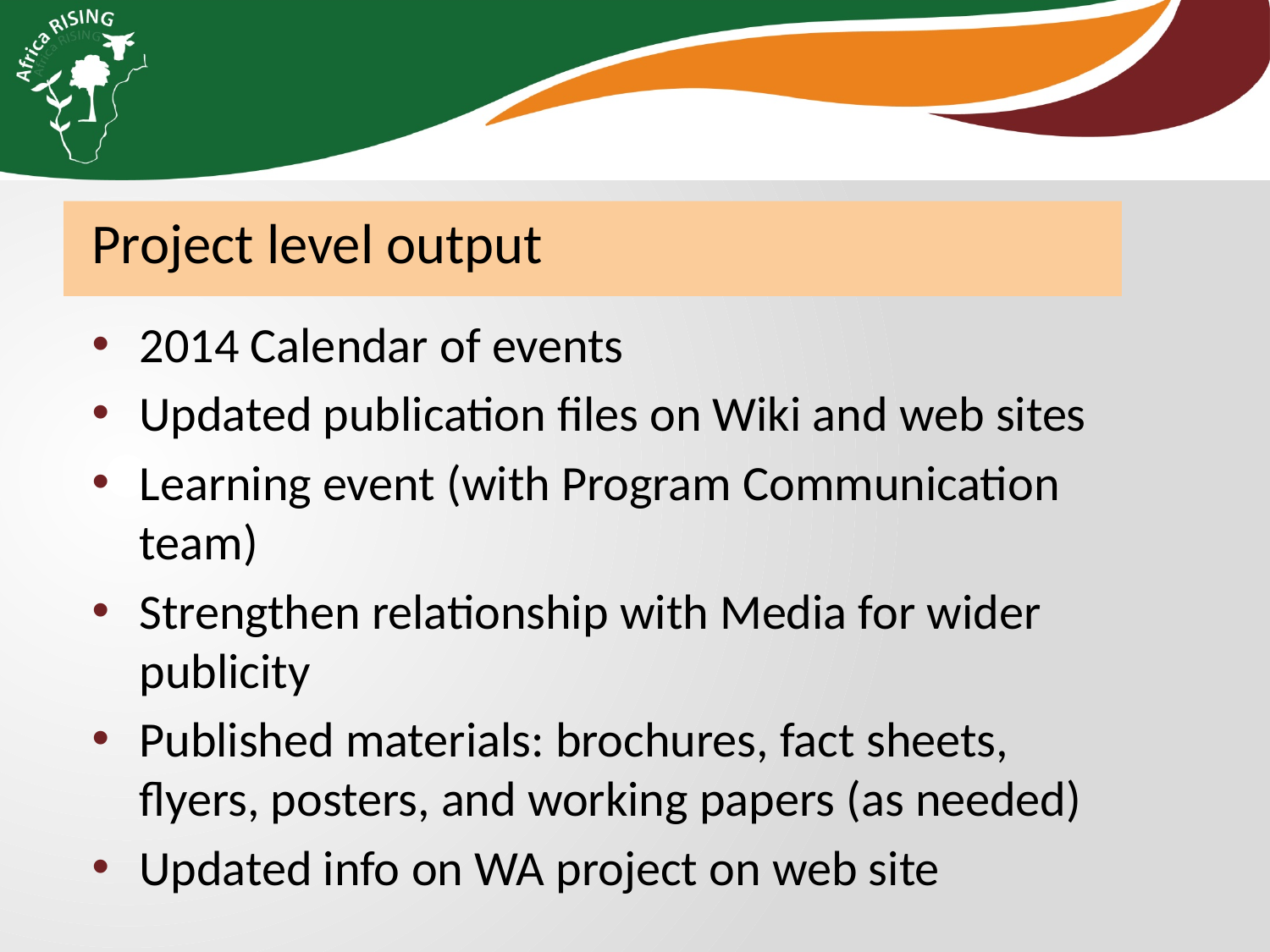

Project level output
2014 Calendar of events
Updated publication files on Wiki and web sites
Learning event (with Program Communication team)
Strengthen relationship with Media for wider publicity
Published materials: brochures, fact sheets, flyers, posters, and working papers (as needed)
Updated info on WA project on web site